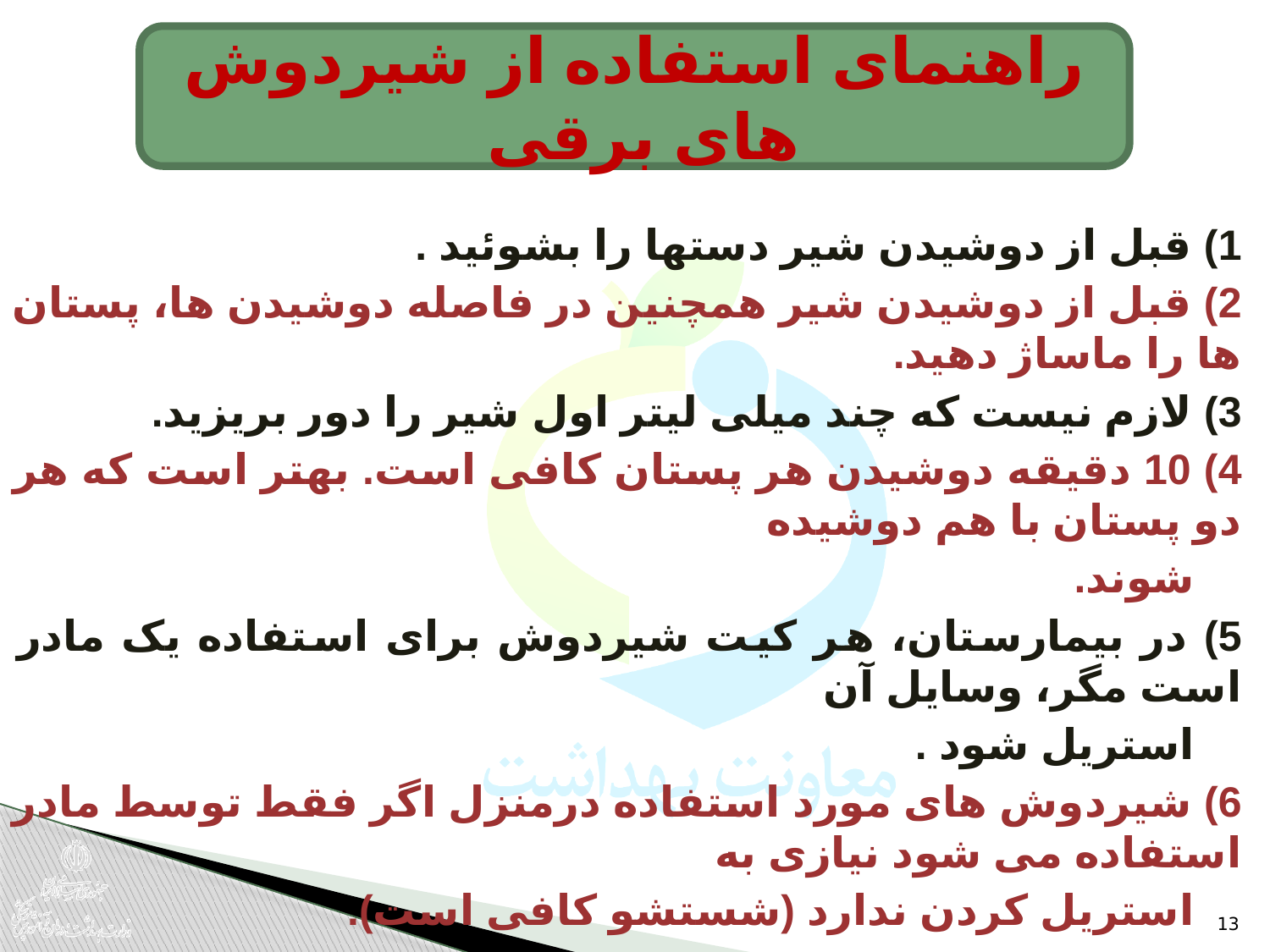

راهنمای استفاده از شیردوش های برقی
1) قبل از دوشیدن شیر دستها را بشوئید .
2) قبل از دوشیدن شیر همچنین در فاصله دوشیدن ها، پستان ها را ماساژ دهید.
3) لازم نیست که چند میلی لیتر اول شیر را دور بریزید.
4) 10 دقیقه دوشیدن هر پستان کافی است. بهتر است که هر دو پستان با هم دوشیده
    شوند.
5) در بیمارستان، هر کیت شیردوش برای استفاده یک مادر است مگر، وسایل آن
    استریل شود .
6) شیردوش های مورد استفاده درمنزل اگر فقط توسط مادر استفاده می شود نیازی به
    استریل کردن ندارد (شستشو کافی است).
7) شیردوش های مورد استفاده نوزادان بیمار یا نارس باید استریل شوند.

13